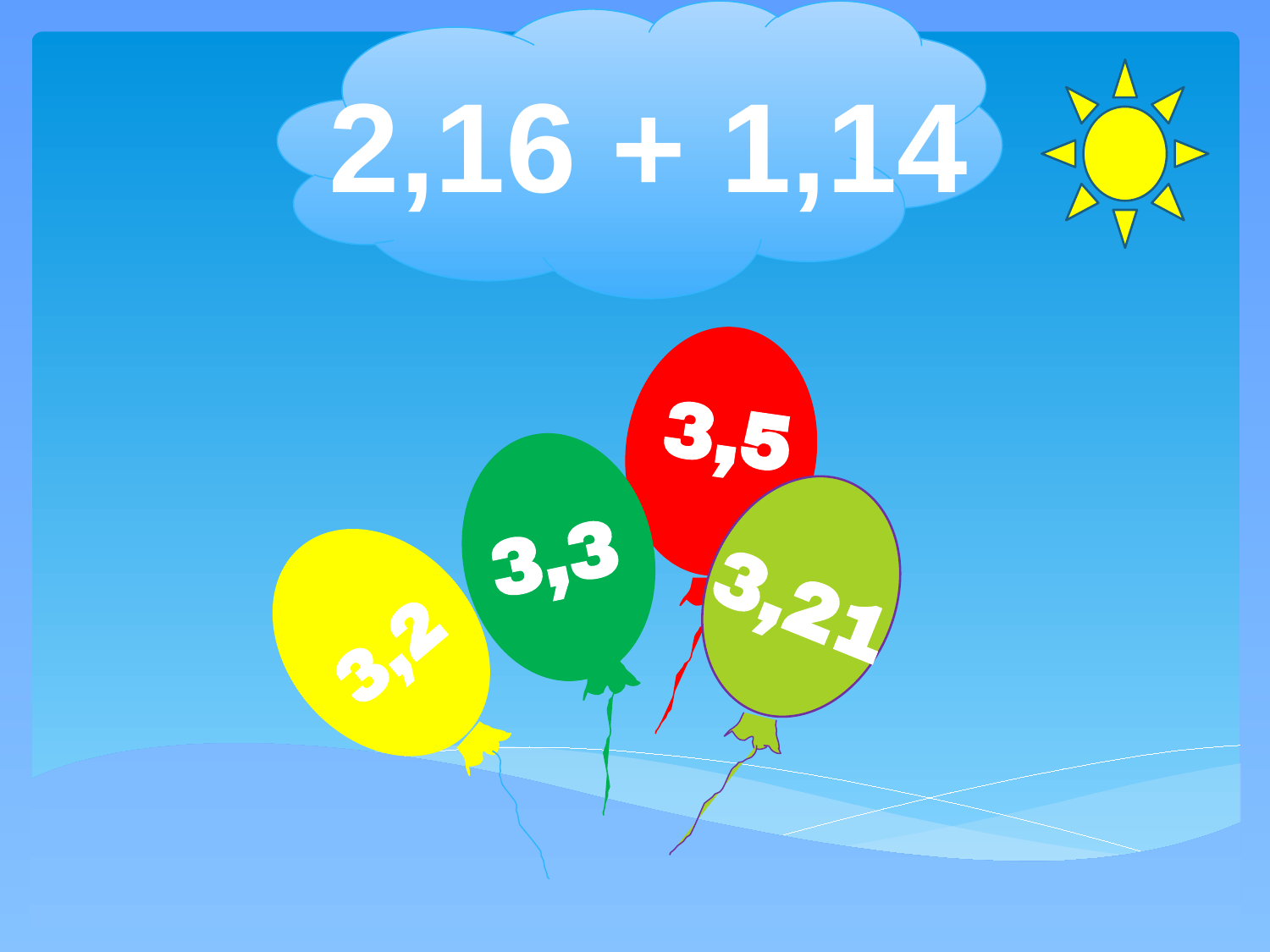

2,16 + 1,14

#

3,5

3,3

3,21

3,2